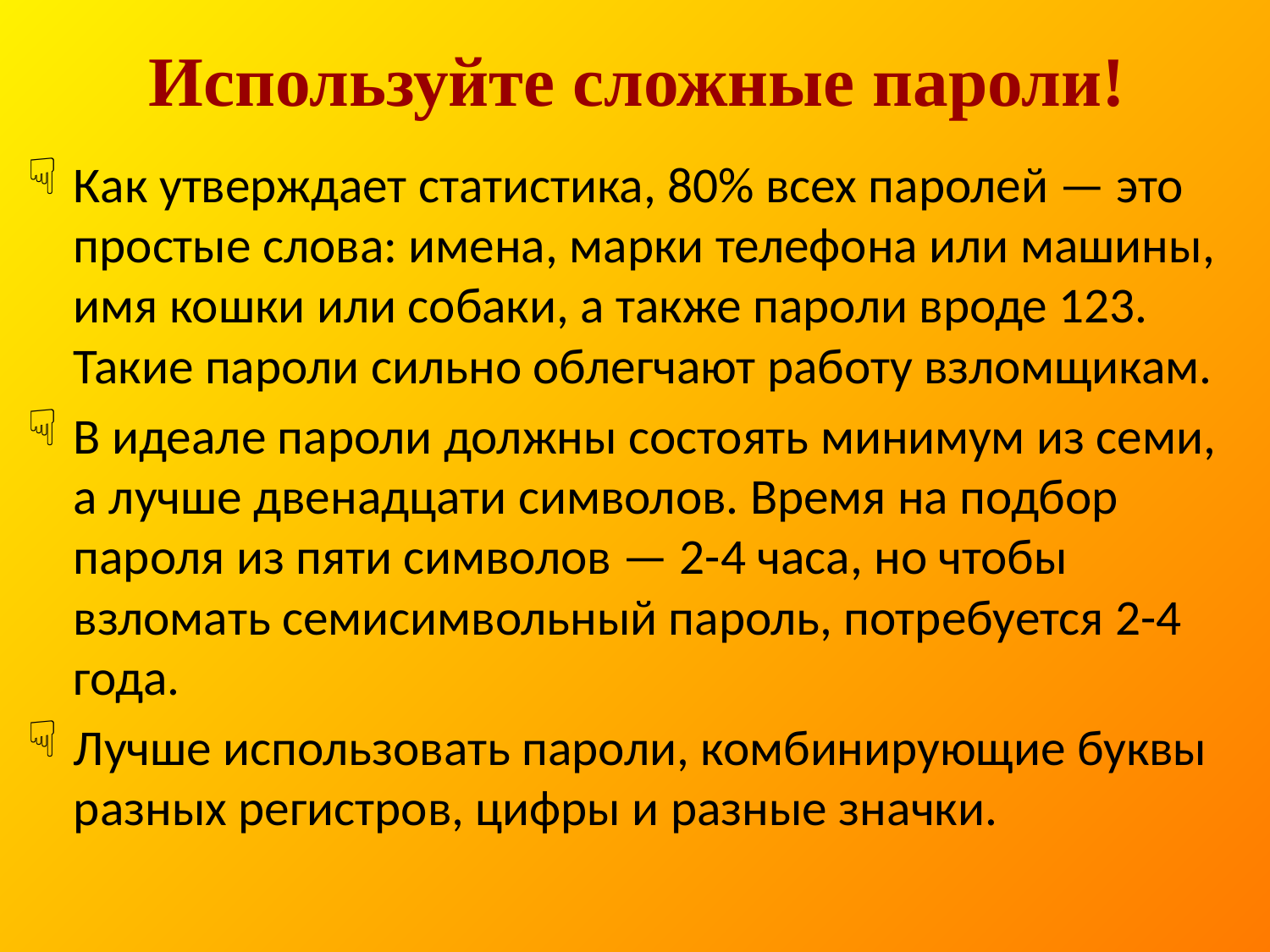

# Используйте сложные пароли!
Как утверждает статистика, 80% всех паролей — это простые слова: имена, марки телефона или машины, имя кошки или собаки, а также пароли вроде 123. Такие пароли сильно облегчают работу взломщикам.
В идеале пароли должны состоять минимум из семи, а лучше двенадцати символов. Время на подбор пароля из пяти символов — 2-4 часа, но чтобы взломать семисимвольный пароль, потребуется 2-4 года.
Лучше использовать пароли, комбинирующие буквы разных регистров, цифры и разные значки.